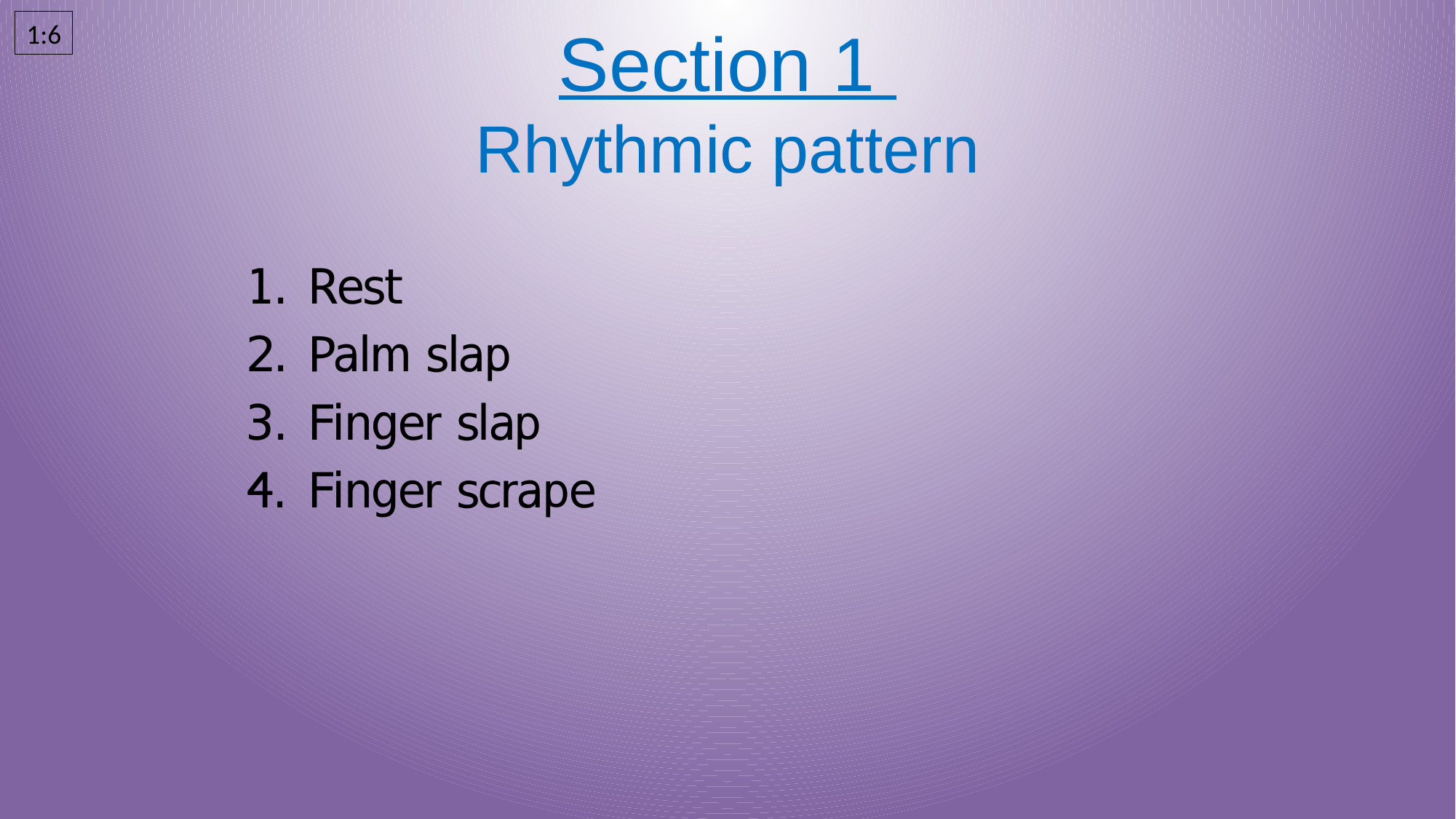

1:6
# Section 1 Rhythmic pattern
Rest
Palm slap
Finger slap
Finger scrape